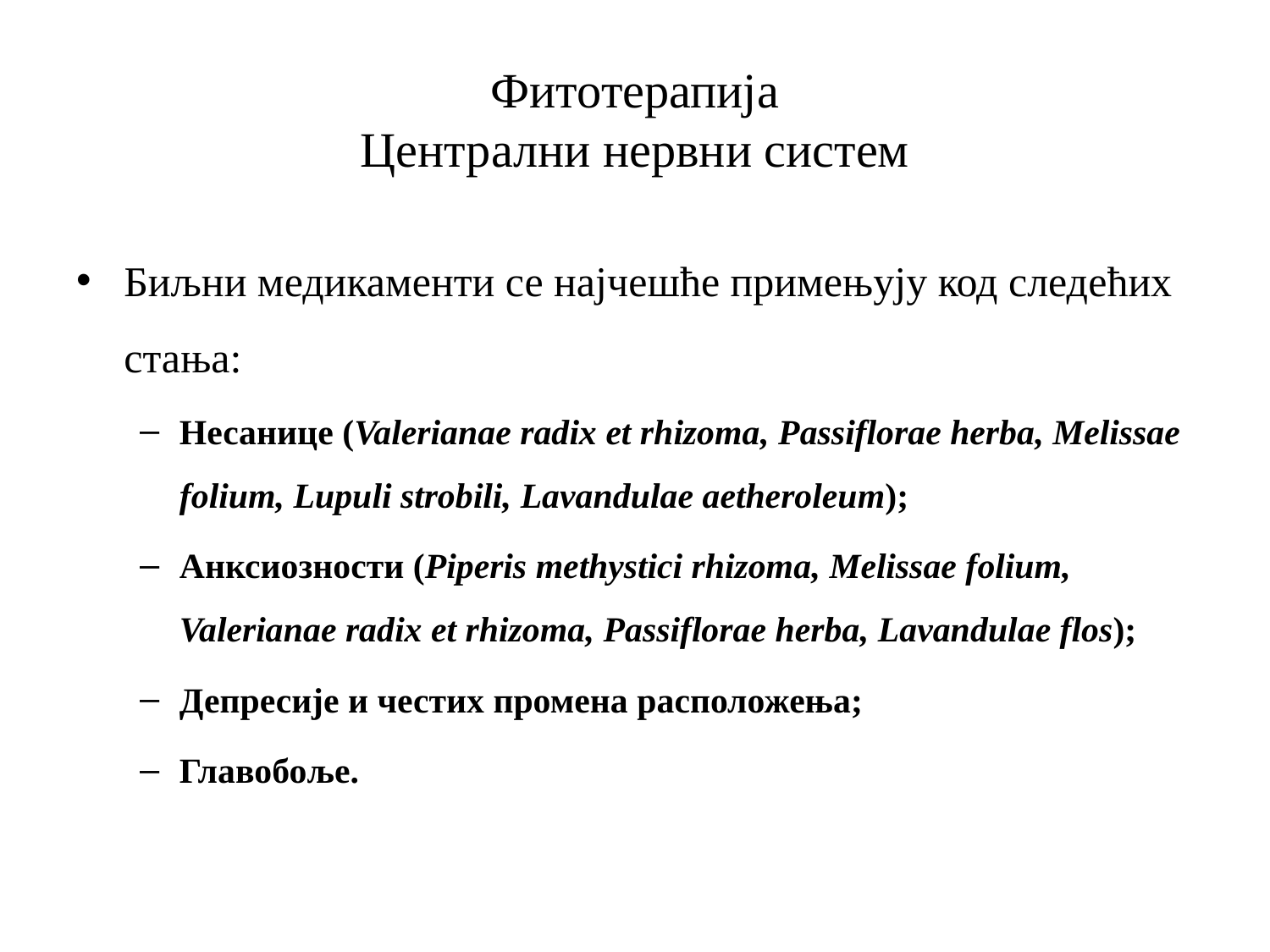

# Фитотерапија Централни нервни систем
Биљни медикаменти се најчешће примењују код следећих стања:
Несанице (Valerianae radix et rhizoma, Passiflorae herba, Melissae folium, Lupuli strobili, Lavandulae aetheroleum);
Анксиозности (Piperis methystici rhizoma, Melissae folium, Valerianae radix et rhizoma, Passiflorae herba, Lavandulae flos);
Депресије и честих промена расположења;
Главобоље.